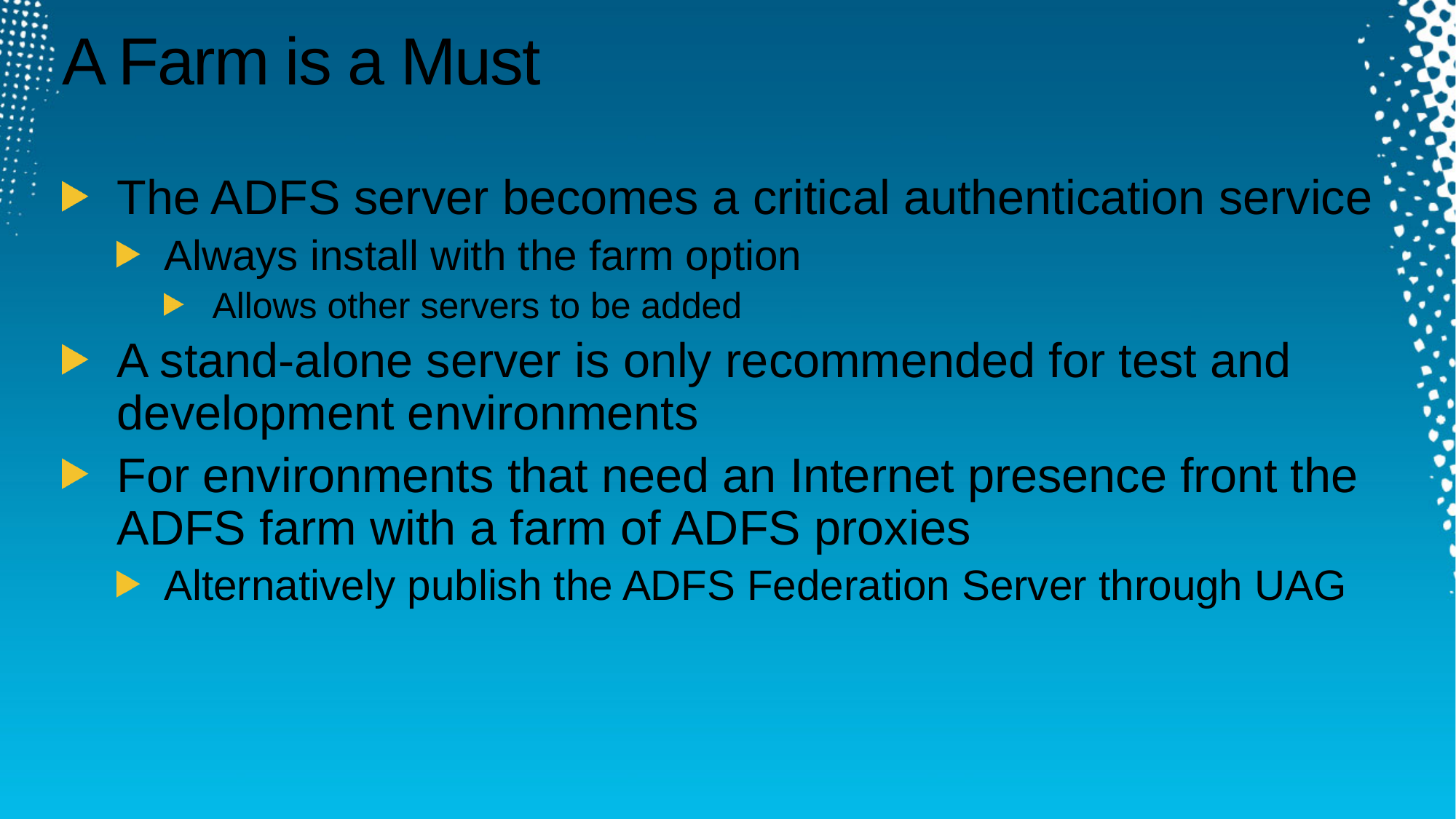

# A Farm is a Must
The ADFS server becomes a critical authentication service
Always install with the farm option
Allows other servers to be added
A stand-alone server is only recommended for test and development environments
For environments that need an Internet presence front the ADFS farm with a farm of ADFS proxies
Alternatively publish the ADFS Federation Server through UAG